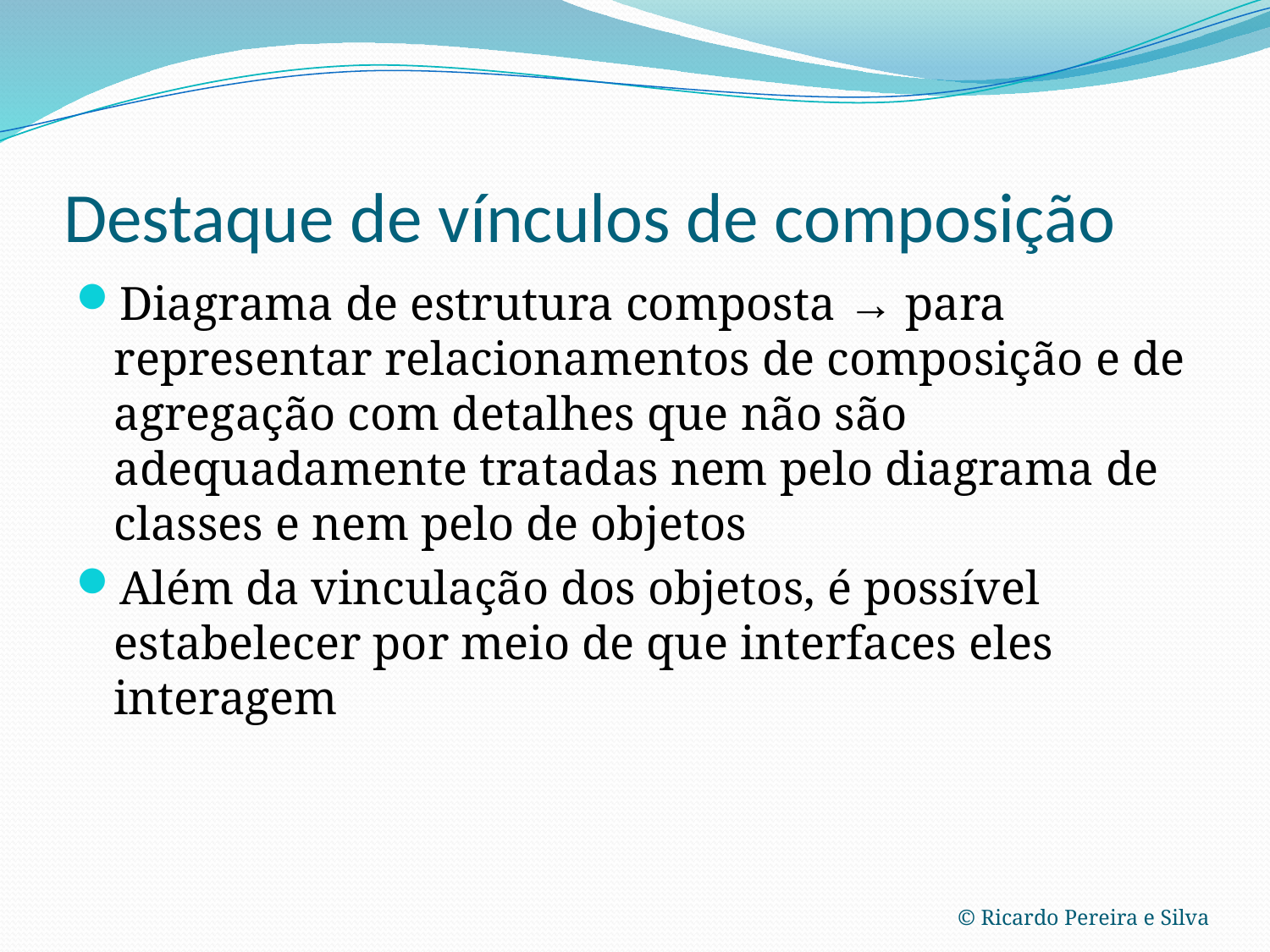

# Destaque de vínculos de composição
Diagrama de estrutura composta → para representar relacionamentos de composição e de agregação com detalhes que não são adequadamente tratadas nem pelo diagrama de classes e nem pelo de objetos
Além da vinculação dos objetos, é possível estabelecer por meio de que interfaces eles interagem
© Ricardo Pereira e Silva